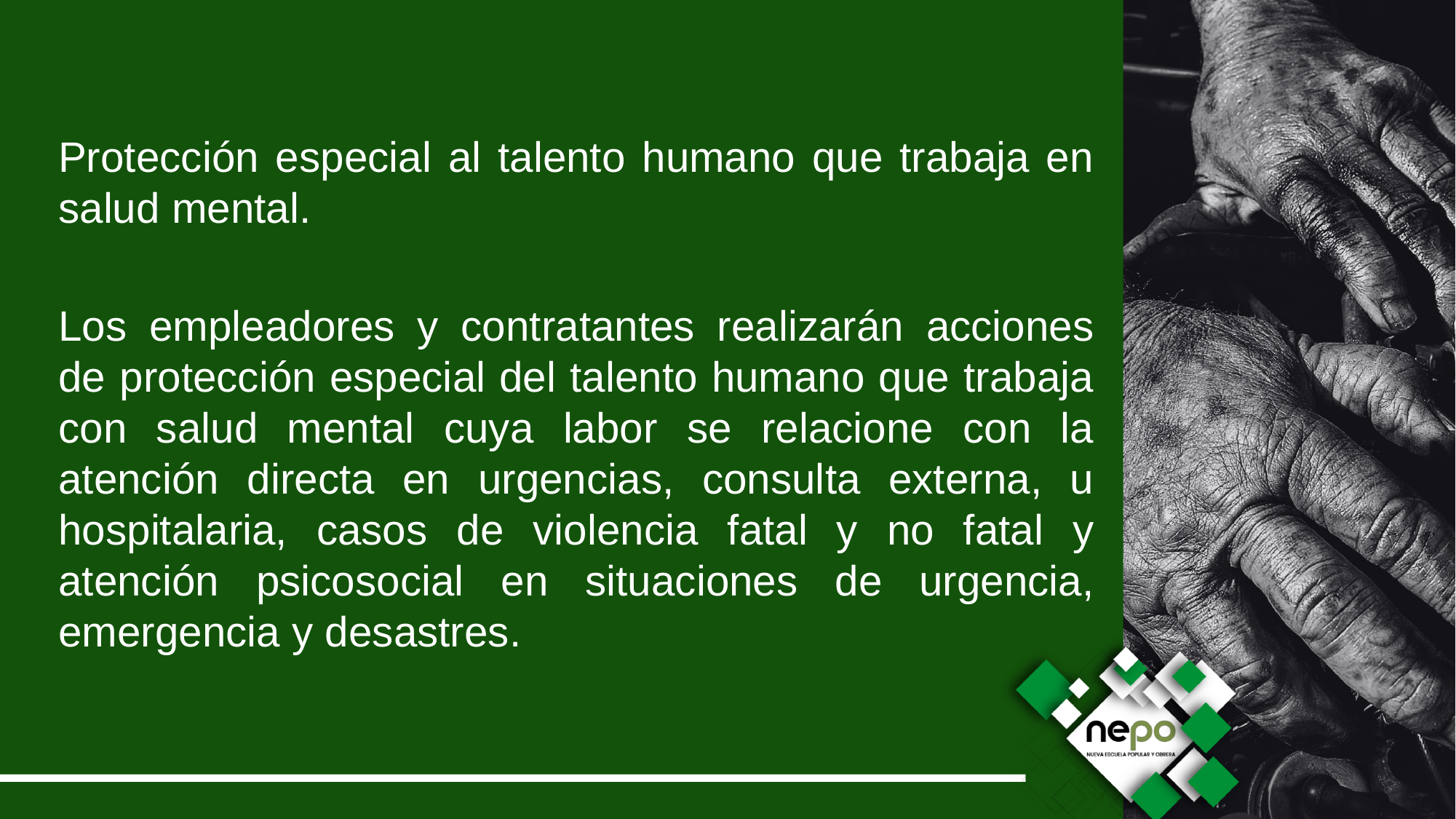

Protección especial al talento humano que trabaja en salud mental.
Los empleadores y contratantes realizarán acciones de protección especial del talento humano que trabaja con salud mental cuya labor se relacione con la atención directa en urgencias, consulta externa, u hospitalaria, casos de violencia fatal y no fatal y atención psicosocial en situaciones de urgencia, emergencia y desastres.